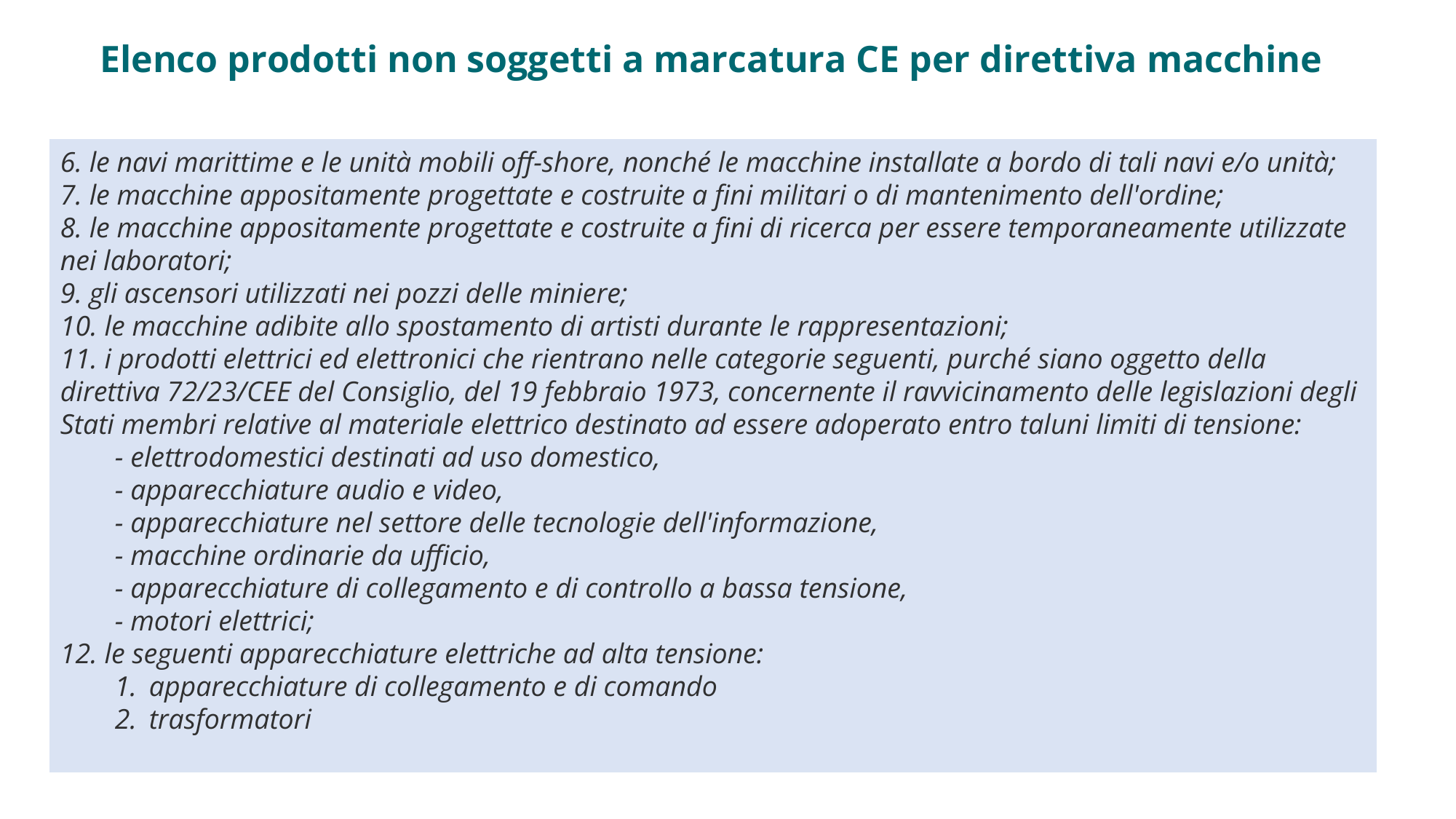

Elenco prodotti non soggetti a marcatura CE per direttiva macchine

6. le navi marittime e le unità mobili off-shore, nonché le macchine installate a bordo di tali navi e/o unità;
7. le macchine appositamente progettate e costruite a fini militari o di mantenimento dell'ordine;
8. le macchine appositamente progettate e costruite a fini di ricerca per essere temporaneamente utilizzate nei laboratori;
9. gli ascensori utilizzati nei pozzi delle miniere;
10. le macchine adibite allo spostamento di artisti durante le rappresentazioni;
11. i prodotti elettrici ed elettronici che rientrano nelle categorie seguenti, purché siano oggetto della direttiva 72/23/CEE del Consiglio, del 19 febbraio 1973, concernente il ravvicinamento delle legislazioni degli Stati membri relative al materiale elettrico destinato ad essere adoperato entro taluni limiti di tensione:
- elettrodomestici destinati ad uso domestico,
- apparecchiature audio e video,
- apparecchiature nel settore delle tecnologie dell'informazione,
- macchine ordinarie da ufficio,
- apparecchiature di collegamento e di controllo a bassa tensione,
- motori elettrici;
12. le seguenti apparecchiature elettriche ad alta tensione:
apparecchiature di collegamento e di comando
trasformatori